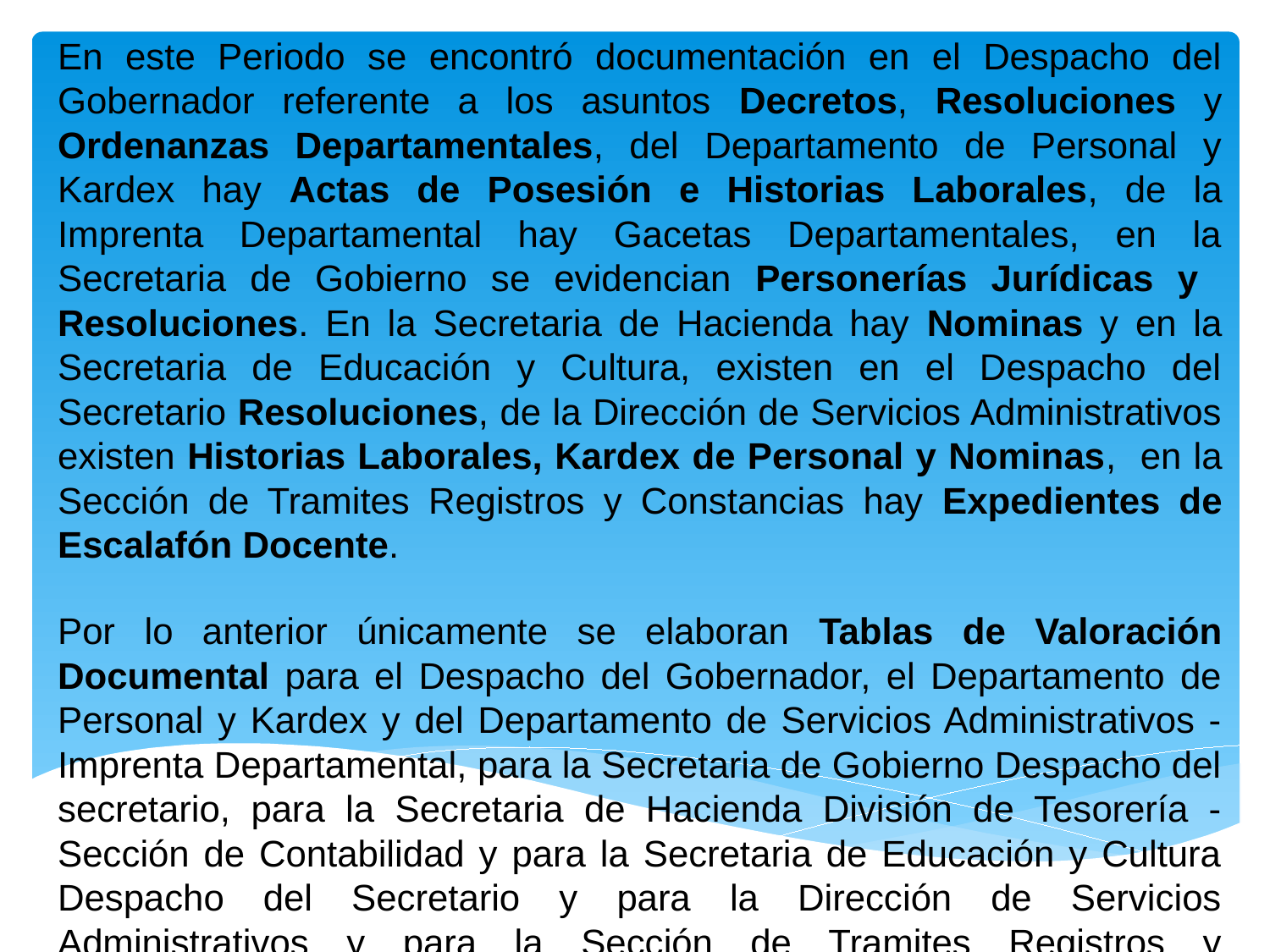

En este Periodo se encontró documentación en el Despacho del Gobernador referente a los asuntos Decretos, Resoluciones y Ordenanzas Departamentales, del Departamento de Personal y Kardex hay Actas de Posesión e Historias Laborales, de la Imprenta Departamental hay Gacetas Departamentales, en la Secretaria de Gobierno se evidencian Personerías Jurídicas y  Resoluciones. En la Secretaria de Hacienda hay Nominas y en la Secretaria de Educación y Cultura, existen en el Despacho del Secretario Resoluciones, de la Dirección de Servicios Administrativos existen Historias Laborales, Kardex de Personal y Nominas,  en la Sección de Tramites Registros y Constancias hay Expedientes de Escalafón Docente.

Por lo anterior únicamente se elaboran Tablas de Valoración Documental para el Despacho del Gobernador, el Departamento de Personal y Kardex y del Departamento de Servicios Administrativos - Imprenta Departamental, para la Secretaria de Gobierno Despacho del secretario, para la Secretaria de Hacienda División de Tesorería - Sección de Contabilidad y para la Secretaria de Educación y Cultura Despacho del Secretario y para la Dirección de Servicios Administrativos y para la Sección de Tramites Registros y Constancias.